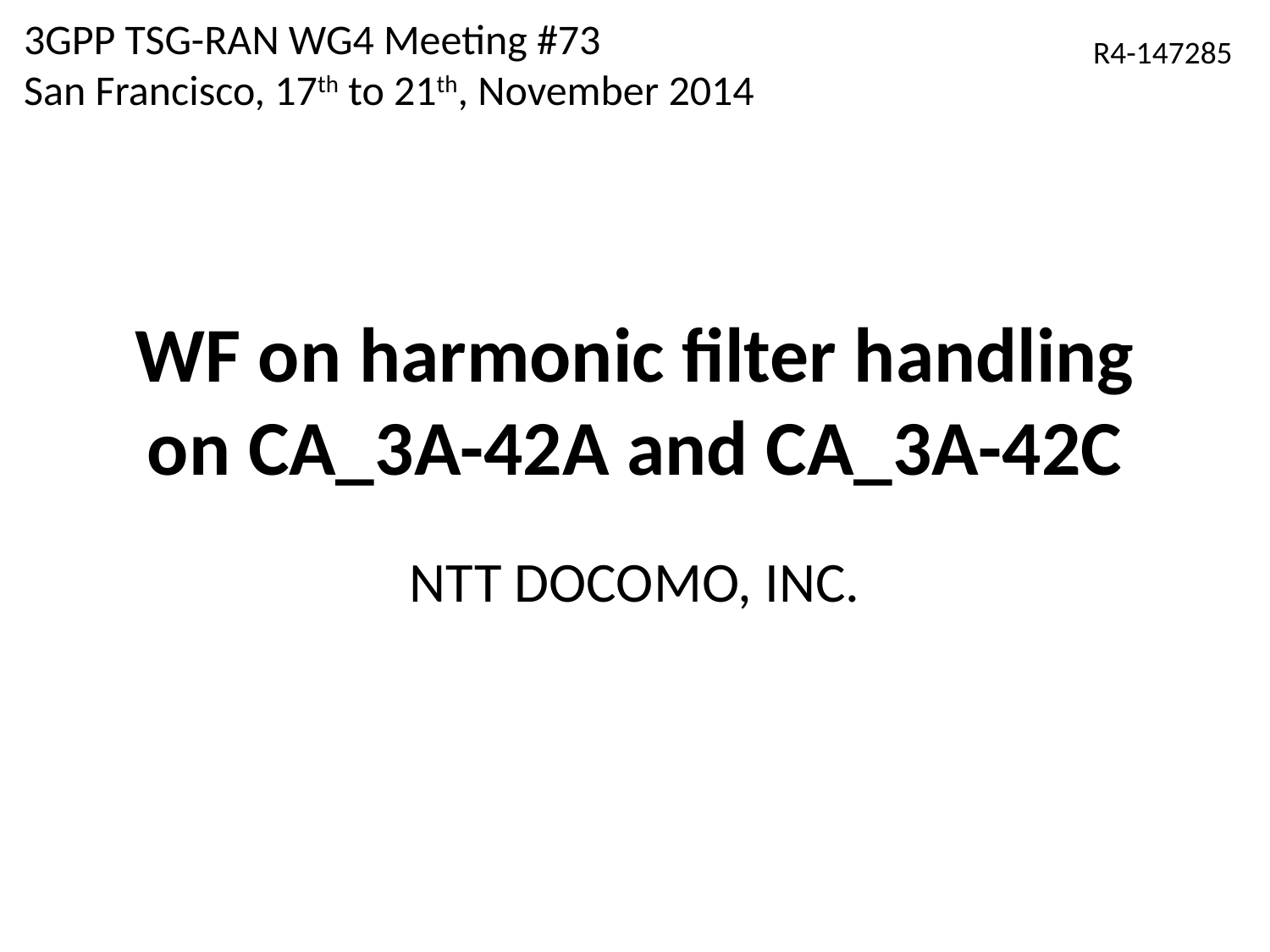

3GPP TSG-RAN WG4 Meeting #73
San Francisco, 17th to 21th, November 2014
R4-147285
# WF on harmonic filter handling on CA_3A-42A and CA_3A-42C
NTT DOCOMO, INC.